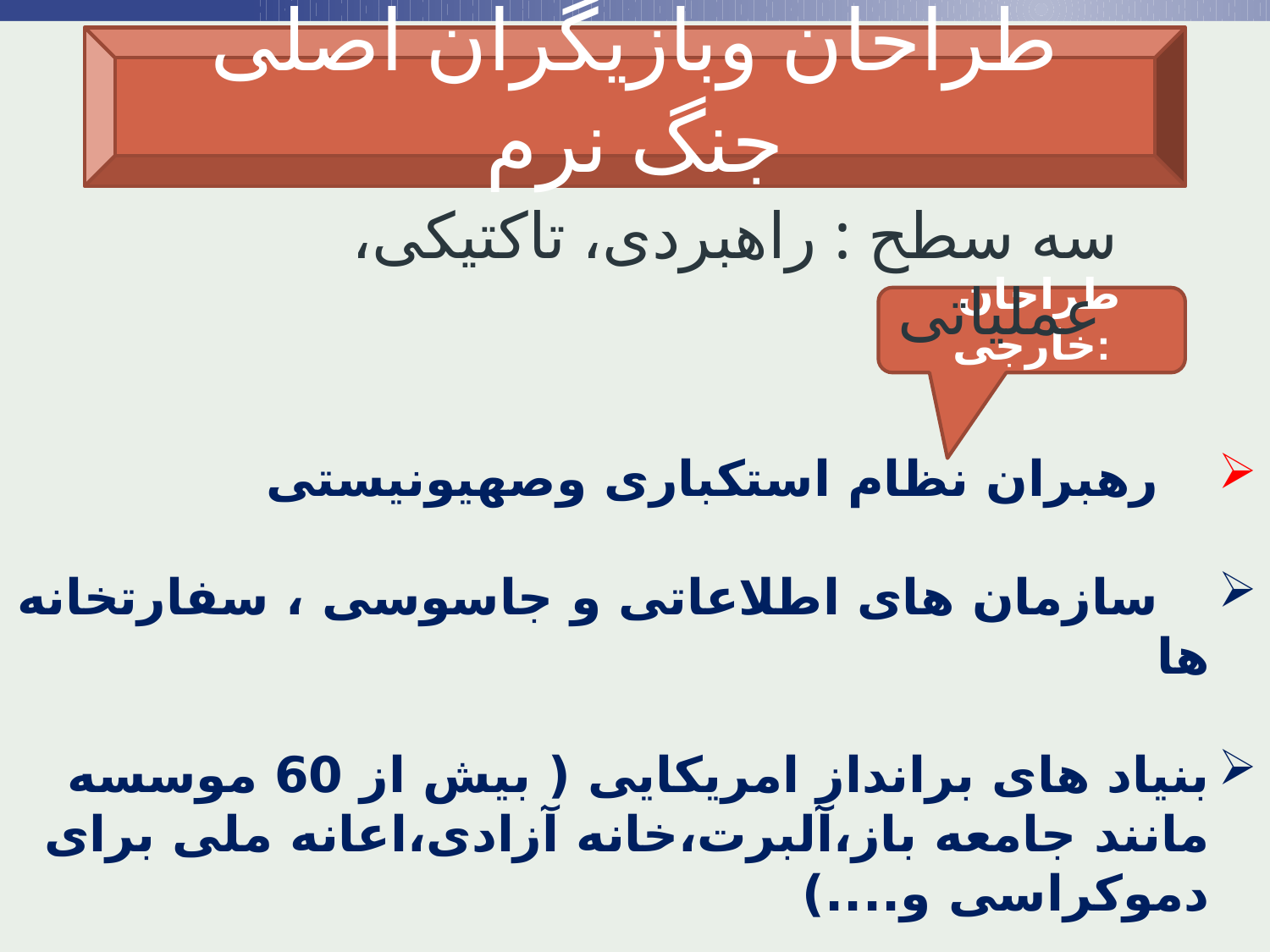

رهبران نظام استکباری وصهیونیستی

   سازمان های اطلاعاتی و جاسوسی ، سفارتخانه ها

بنیاد های برانداز امریکایی ( بیش از 60 موسسه مانند جامعه باز،آلبرت،خانه آزادی،اعانه ملی برای دموکراسی و....)

 اپوزیسیون ایرانی خارج نشین و بنیادهای وابسته (مسا،پر،محوی،ایرانیکا ،اقدام برای ایران و....)

طراحان وبازیگران اصلی جنگ نرم

سه سطح : راهبردی، تاکتیکی، عملیاتی

 طراحان خارجی: